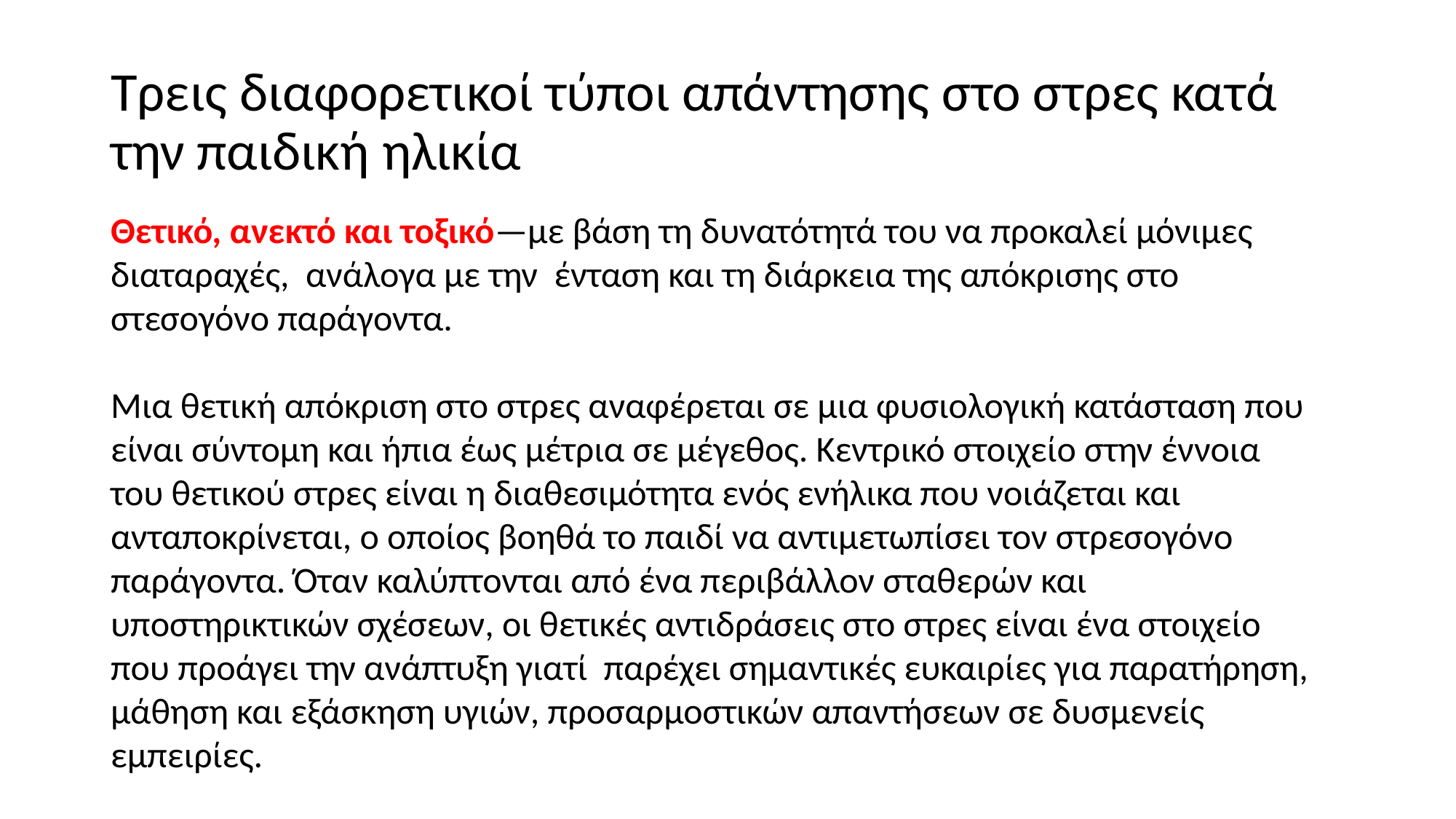

# Τρεις διαφορετικοί τύποι απάντησης στο στρες κατά την παιδική ηλικία
Θετικό, ανεκτό και τοξικό—με βάση τη δυνατότητά του να προκαλεί μόνιμες διαταραχές,  ανάλογα με την  ένταση και τη διάρκεια της απόκρισης στο στεσογόνο παράγοντα.

Μια θετική απόκριση στο στρες αναφέρεται σε μια φυσιολογική κατάσταση που είναι σύντομη και ήπια έως μέτρια σε μέγεθος. Κεντρικό στοιχείο στην έννοια του θετικού στρες είναι η διαθεσιμότητα ενός ενήλικα που νοιάζεται και ανταποκρίνεται, ο οποίος βοηθά το παιδί να αντιμετωπίσει τον στρεσογόνο παράγοντα. Όταν καλύπτονται από ένα περιβάλλον σταθερών και υποστηρικτικών σχέσεων, οι θετικές αντιδράσεις στο στρες είναι ένα στοιχείο που προάγει την ανάπτυξη γιατί  παρέχει σημαντικές ευκαιρίες για παρατήρηση, μάθηση και εξάσκηση υγιών, προσαρμοστικών απαντήσεων σε δυσμενείς εμπειρίες.